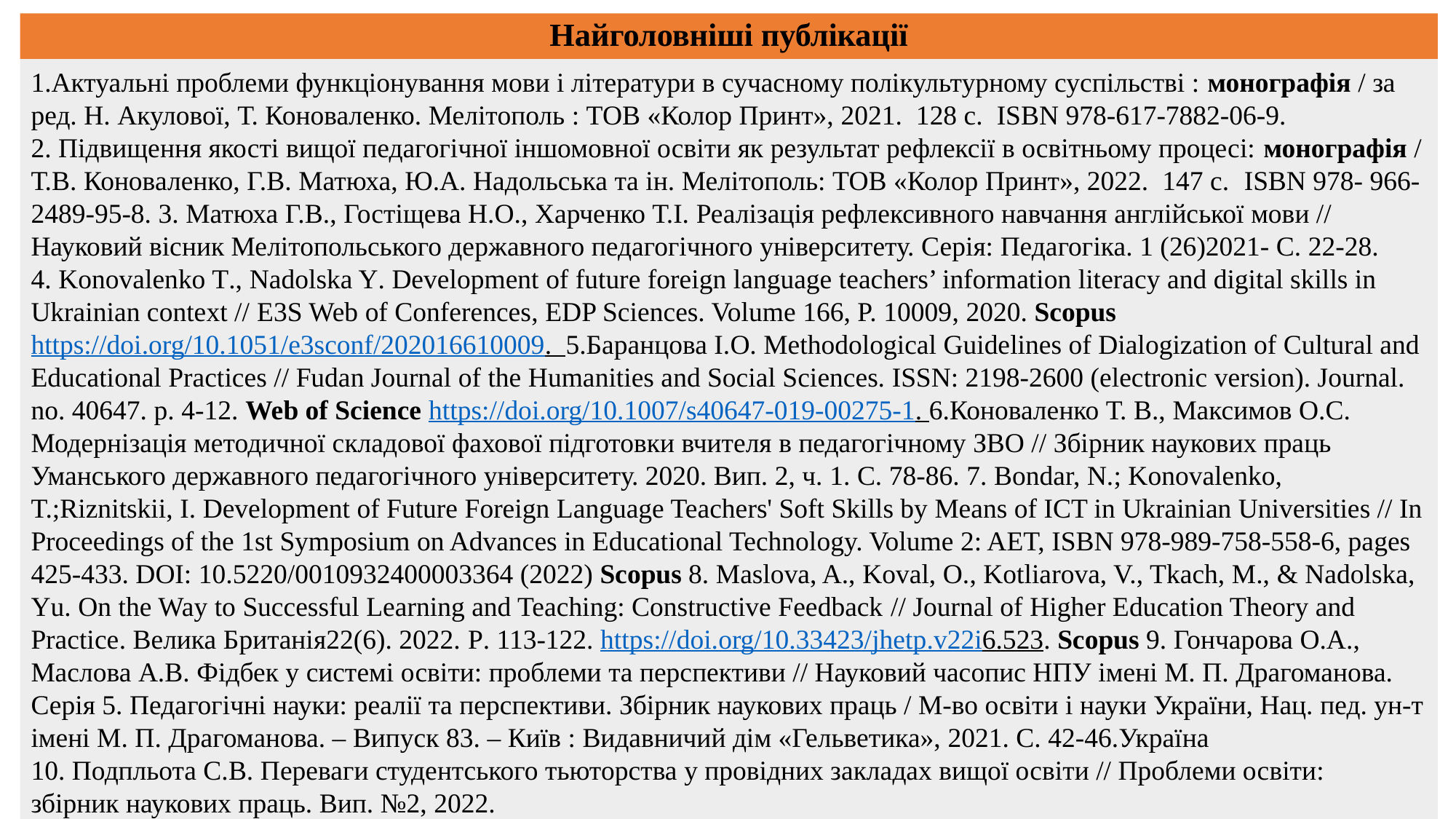

# Найголовніші публікації
1.Актуальні проблеми функціонування мови і літератури в сучасному полікультурному суспільстві : монографія / за ред. Н. Акулової, Т. Коноваленко. Мелітополь : ТОВ «Колор Принт», 2021.  128 с.  ISBN 978-617-7882-06-9.
2. Підвищення якості вищої педагогічної іншомовної освіти як результат рефлексії в освітньому процесі: монографія / Т.В. Коноваленко, Г.В. Матюха, Ю.А. Надольська та ін. Мелітополь: ТОВ «Колор Принт», 2022.  147 с.  ISBN 978- 966-2489-95-8. 3. Матюха Г.В., Гостіщева Н.О., Харченко Т.І. Реалізація рефлексивного навчання англійської мови // Науковий вісник Мелітопольського державного педагогічного університету. Серія: Педагогіка. 1 (26)2021- С. 22-28.
4. Konovalenko T., Nadolska Y. Development of future foreign language teachers’ information literacy and digital skills in Ukrainian context // E3S Web of Conferences, EDP Sciences. Volume 166, P. 10009, 2020. Scopus https://doi.org/10.1051/e3sconf/202016610009.  5.Баранцова І.О. Methodologіcal Guidelines of Dialogization of Cultural and Educational Practices // Fudan Journal of the Humanities and Social Sciences. ISSN: 2198-2600 (electronic version). Journal. no. 40647. р. 4-12. Web of Science https://doi.org/10.1007/s40647-019-00275-1. 6.Коноваленко Т. В., Максимов О.С. Модернізація методичної складової фахової підготовки вчителя в педагогічному ЗВО // Збірник наукових праць Уманського державного педагогічного університету. 2020. Вип. 2, ч. 1. С. 78-86. 7. Bondar, N.; Konovalenko, T.;Riznitskii, I. Development of Future Foreign Language Teachers' Soft Skills by Means of ICT in Ukrainian Universities // In Proceedings of the 1st Symposium on Advances in Educational Technology. Volume 2: AET, ISBN 978-989-758-558-6, pages 425-433. DOI: 10.5220/0010932400003364 (2022) Scopus 8. Maslova, A., Koval, O., Kotliarova, V., Tkach, M., & Nadolska, Yu. On the Way to Successful Learning and Teaching: Constructive Feedback // Journal of Higher Education Theory and Practice. Велика Британія22(6). 2022. P. 113-122. https://doi.org/10.33423/jhetp.v22i6.523. Scopus 9. Гончарова О.А., Маслова А.В. Фідбек у системі освіти: проблеми та перспективи // Науковий часопис НПУ імені М. П. Драгоманова. Серія 5. Педагогічні науки: реалії та перспективи. Збірник наукових праць / М-во освіти і науки України, Нац. пед. ун-т імені М. П. Драгоманова. – Випуск 83. – Київ : Видавничий дім «Гельветика», 2021. С. 42-46.Україна
10. Подпльота С.В. Переваги студентського тьюторства у провідних закладах вищої освіти // Проблеми освіти:  збірник наукових праць. Вип. №2, 2022.